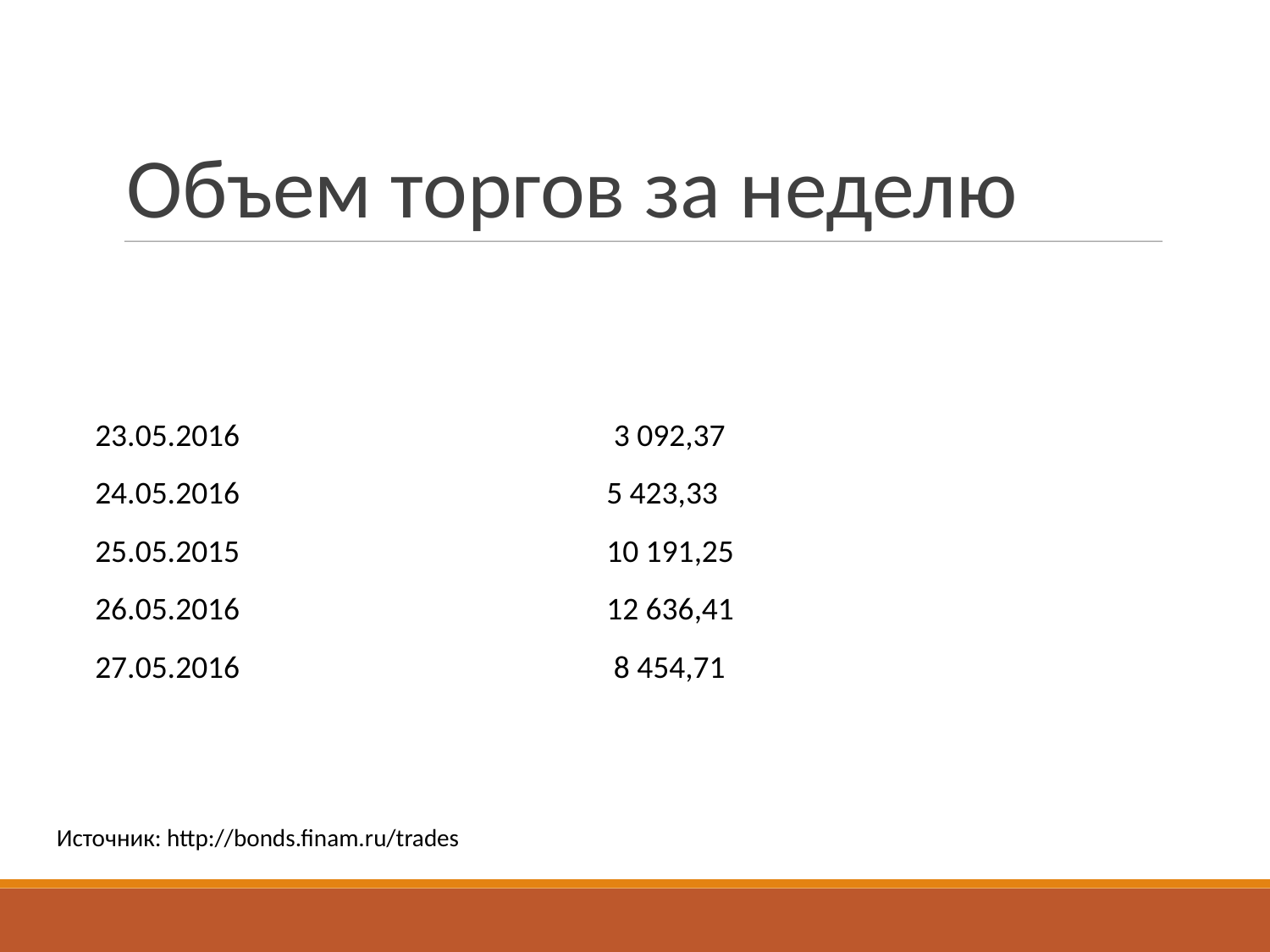

Объем торгов за неделю
| Дата | Объем торгов, млн руб. |
| --- | --- |
| 23.05.2016 | 3 092,37 |
| 24.05.2016 | 5 423,33 |
| 25.05.2015 | 10 191,25 |
| 26.05.2016 | 12 636,41 |
| 27.05.2016 | 8 454,71 |
Источник: http://bonds.finam.ru/trades